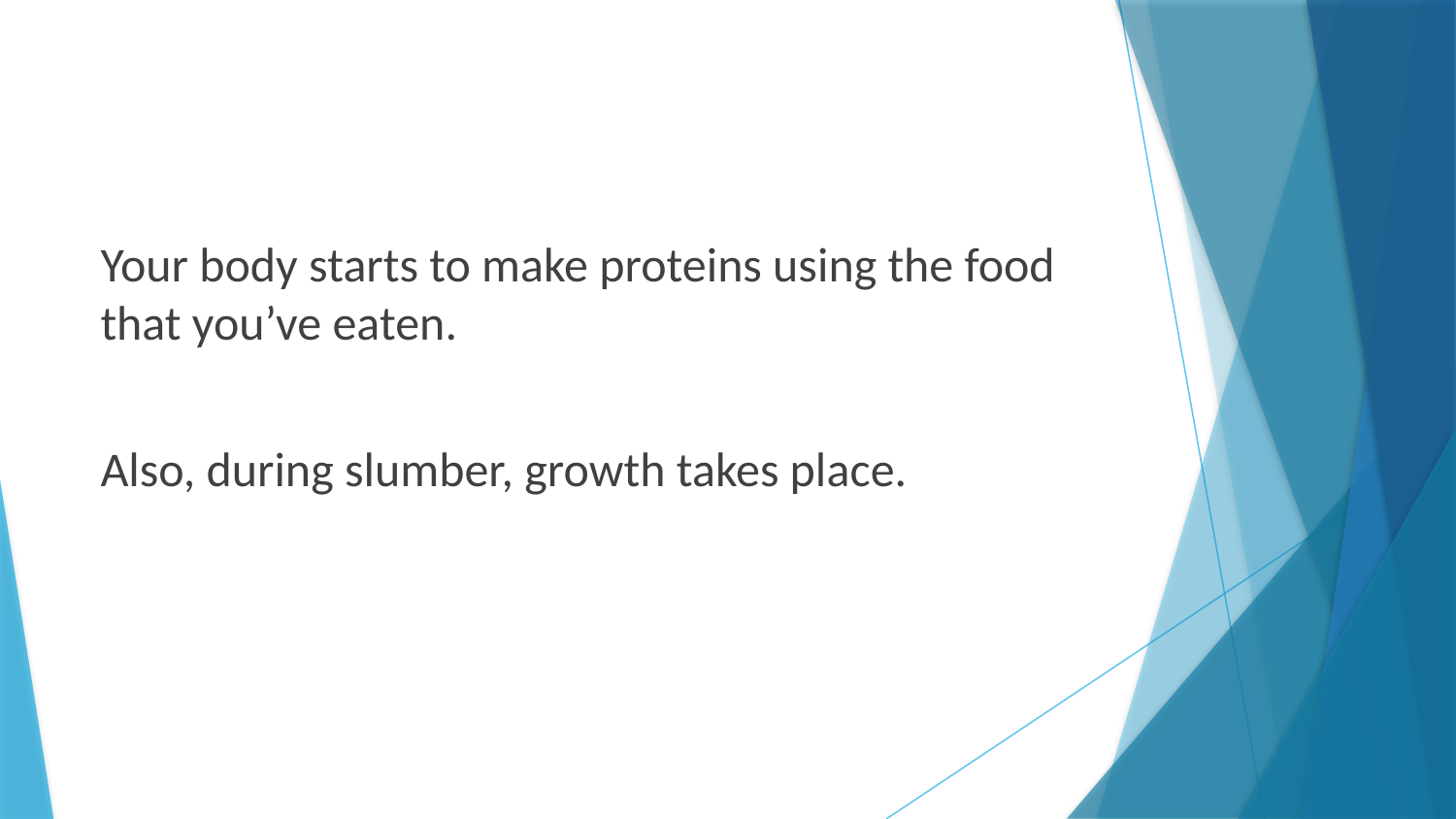

Your body starts to make proteins using the food that you’ve eaten.

Also, during slumber, growth takes place.